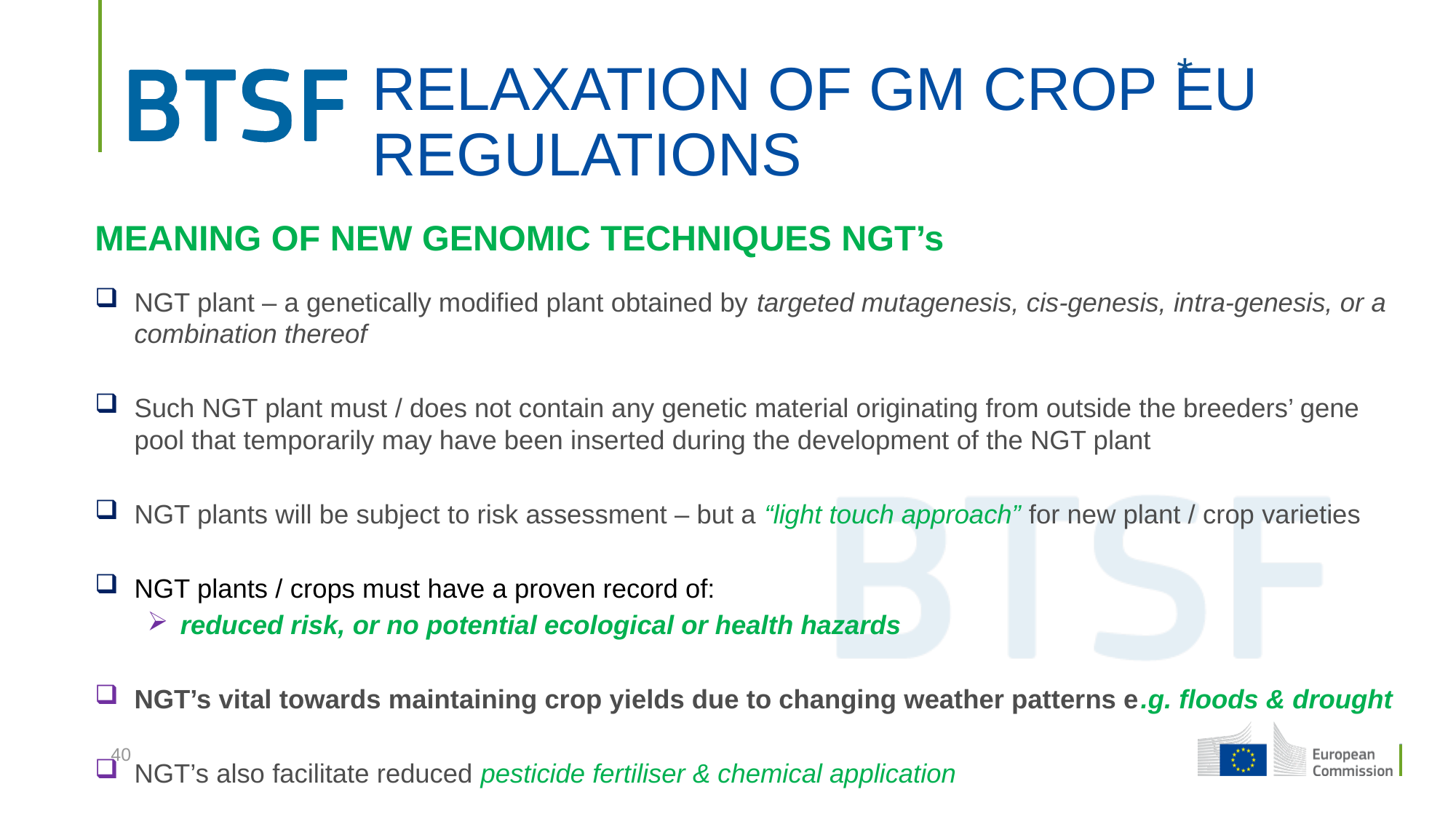

*
# RELAXATION OF GM CROP EU REGULATIONS
MEANING OF NEW GENOMIC TECHNIQUES NGT’s

NGT plant – a genetically modified plant obtained by targeted mutagenesis, cis-genesis, intra-genesis, or a combination thereof

Such NGT plant must / does not contain any genetic material originating from outside the breeders’ gene pool that temporarily may have been inserted during the development of the NGT plant

NGT plants will be subject to risk assessment – but a “light touch approach” for new plant / crop varieties

NGT plants / crops must have a proven record of:
reduced risk, or no potential ecological or health hazards

NGT’s vital towards maintaining crop yields due to changing weather patterns e.g. floods & drought

NGT’s also facilitate reduced pesticide fertiliser & chemical application

40